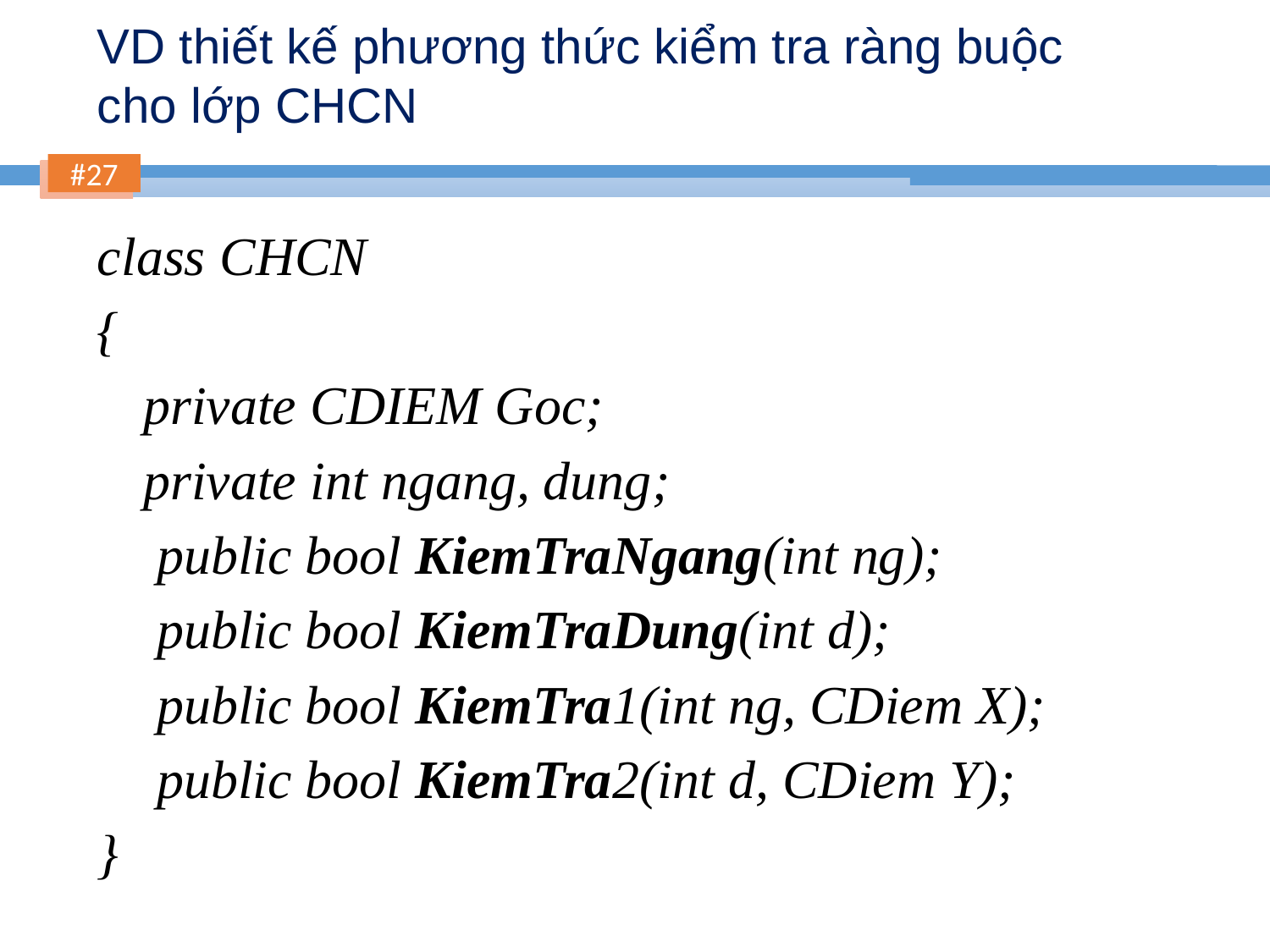

# VD thiết kế phương thức kiểm tra ràng buộc cho lớp CHCN
class CHCN
{
		private CDIEM Goc;
		private int ngang, dung;
		 public bool KiemTraNgang(int ng);
		 public bool KiemTraDung(int d);
		 public bool KiemTra1(int ng, CDiem X);
		 public bool KiemTra2(int d, CDiem Y);
}

27